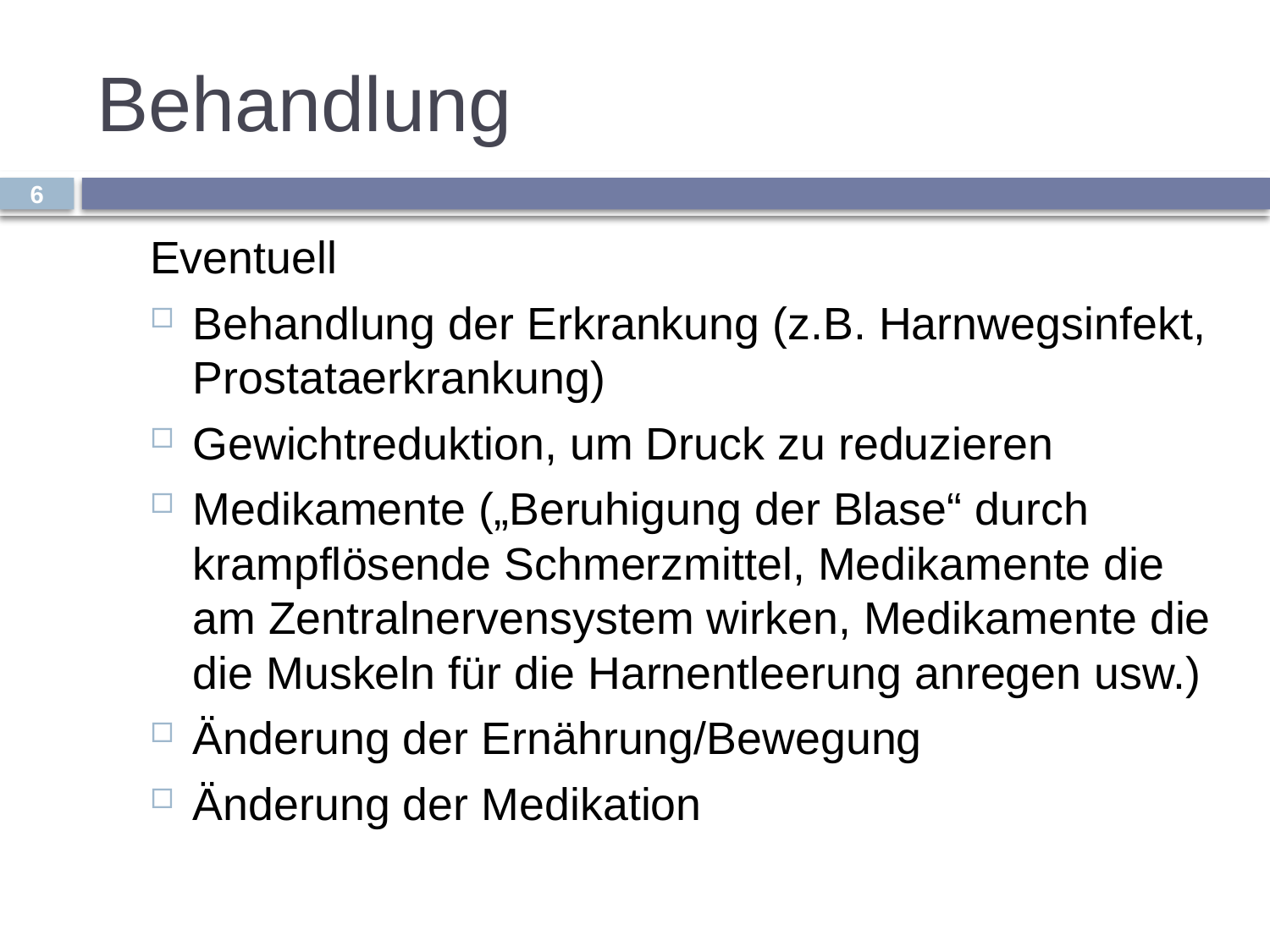

# Behandlung
6
Eventuell
Behandlung der Erkrankung (z.B. Harnwegsinfekt, Prostataerkrankung)
Gewichtreduktion, um Druck zu reduzieren
Medikamente („Beruhigung der Blase“ durch krampflösende Schmerzmittel, Medikamente die am Zentralnervensystem wirken, Medikamente die die Muskeln für die Harnentleerung anregen usw.)
Änderung der Ernährung/Bewegung
Änderung der Medikation